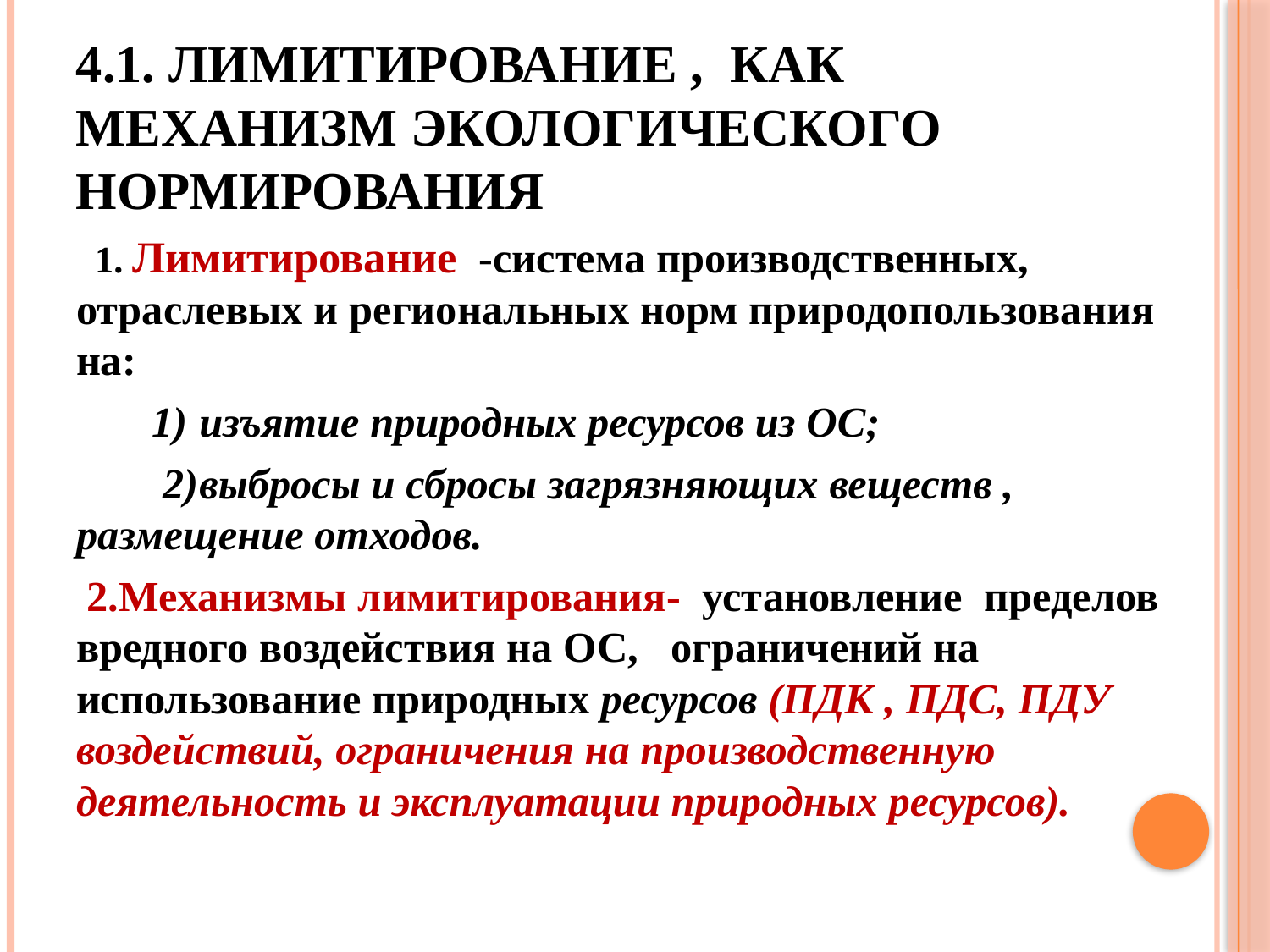

# 4.1. Лимитирование ,  как механизм экологического нормирования
  1. Лимитирование  -система производственных, отраслевых и региональных норм природопользования на:
       1)	изъятие природных ресурсов из ОС;
        2)	выбросы и сбросы загрязняющих веществ , размещение отходов.
 2.Механизмы лимитирования-  установление  пределов вредного воздействия на ОС,   ограничений на использование природных ресурсов (ПДК , ПДС, ПДУ  воздействий, ограничения на производственную деятельность и эксплуатации природных ресурсов).